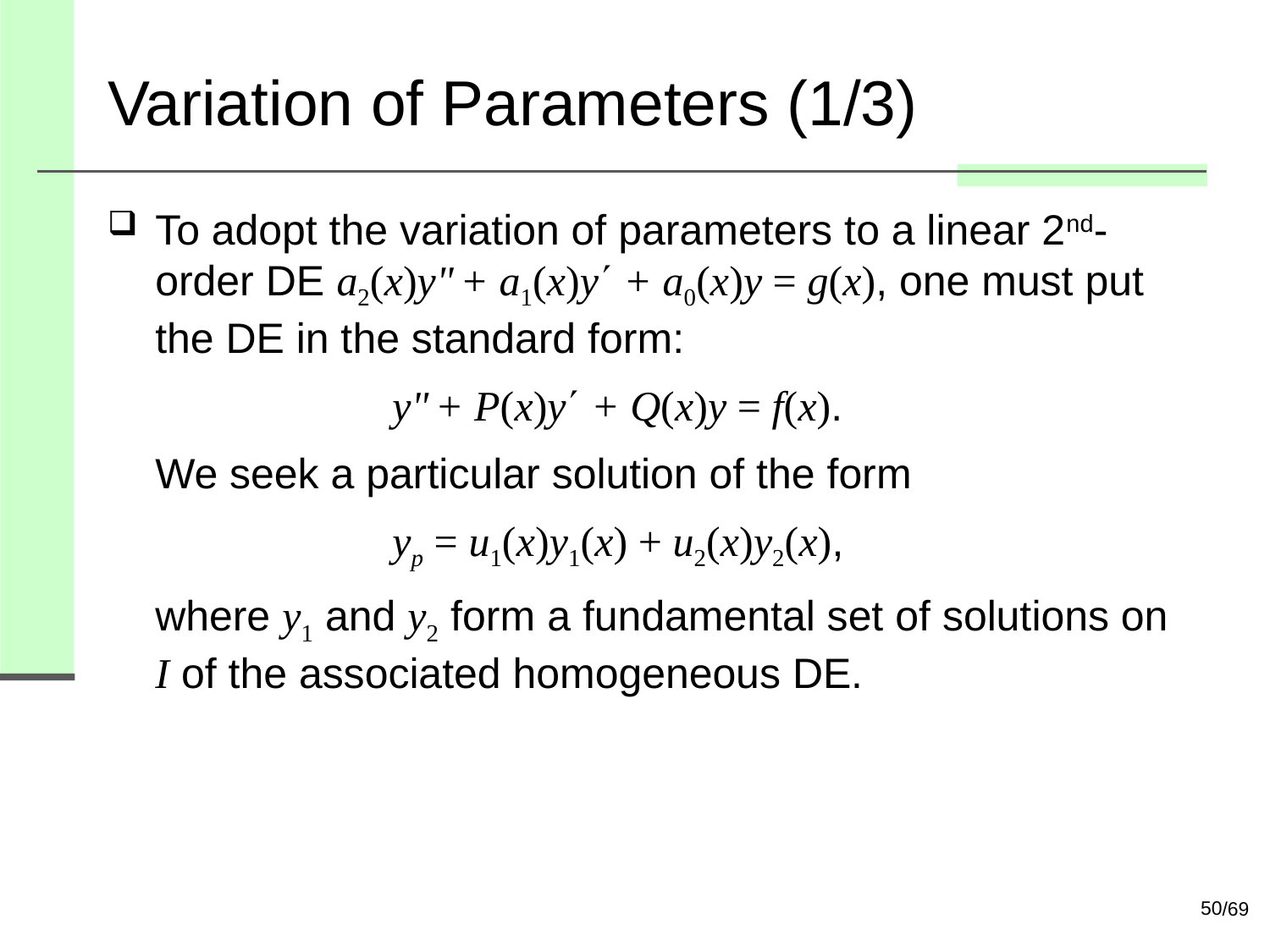

# Variation of Parameters (1/3)
To adopt the variation of parameters to a linear 2nd-order DE a2(x)y" + a1(x)y′ + a0(x)y = g(x), one must put the DE in the standard form:
                    y" + P(x)y′ + Q(x)y = f(x).
We seek a particular solution of the form
                    yp = u1(x)y1(x) + u2(x)y2(x),
where y1 and y2 form a fundamental set of solutions on I of the associated homogeneous DE.
50